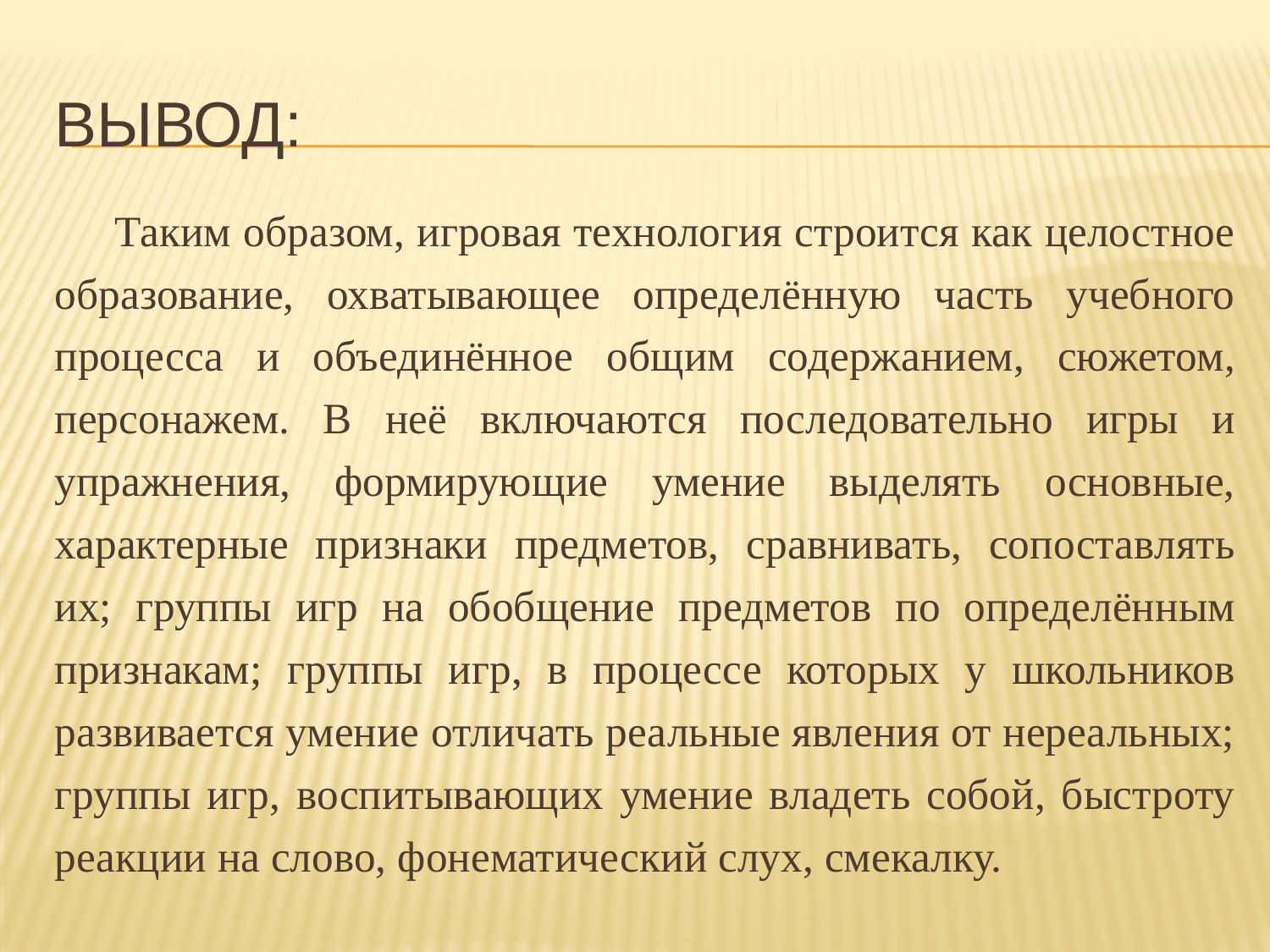

# Вывод:
Таким образом, игровая технология строится как целостное образование, охватывающее определённую часть учебного процесса и объединённое общим содержанием, сюжетом, персонажем. В неё включаются последовательно игры и упражнения, формирующие умение выделять основные, характерные признаки предметов, сравнивать, сопоставлять их; группы игр на обобщение предметов по определённым признакам; группы игр, в процессе которых у школьников развивается умение отличать реальные явления от нереальных; группы игр, воспитывающих умение владеть собой, быстроту реакции на слово, фонематический слух, смекалку.